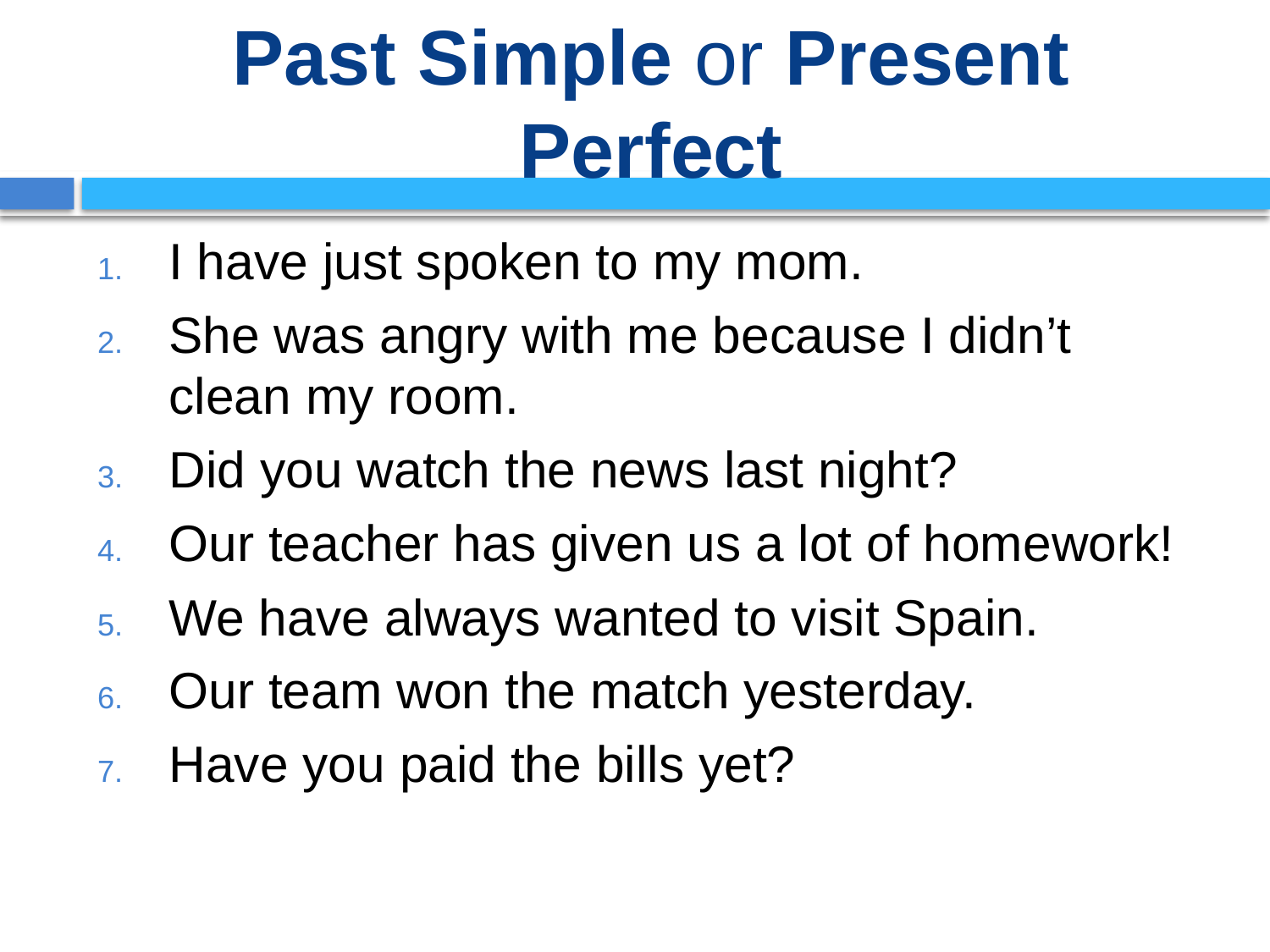

# Past Simple or Present Perfect
I have just spoken to my mom.
She was angry with me because I didn’t clean my room.
Did you watch the news last night?
Our teacher has given us a lot of homework!
We have always wanted to visit Spain.
Our team won the match yesterday.
Have you paid the bills yet?